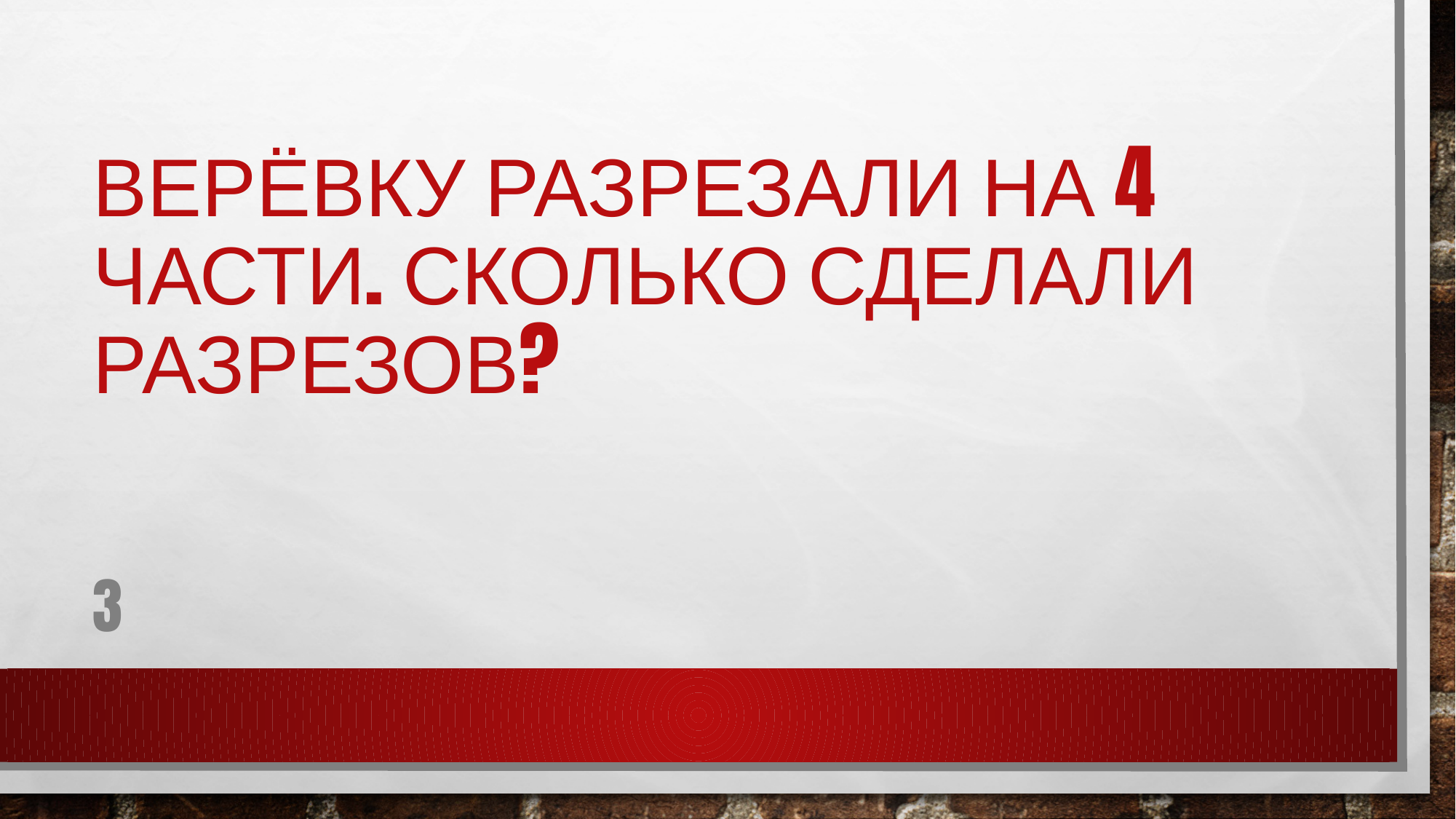

# Верёвку разрезали на 4 части. Сколько сделали разрезов?
3